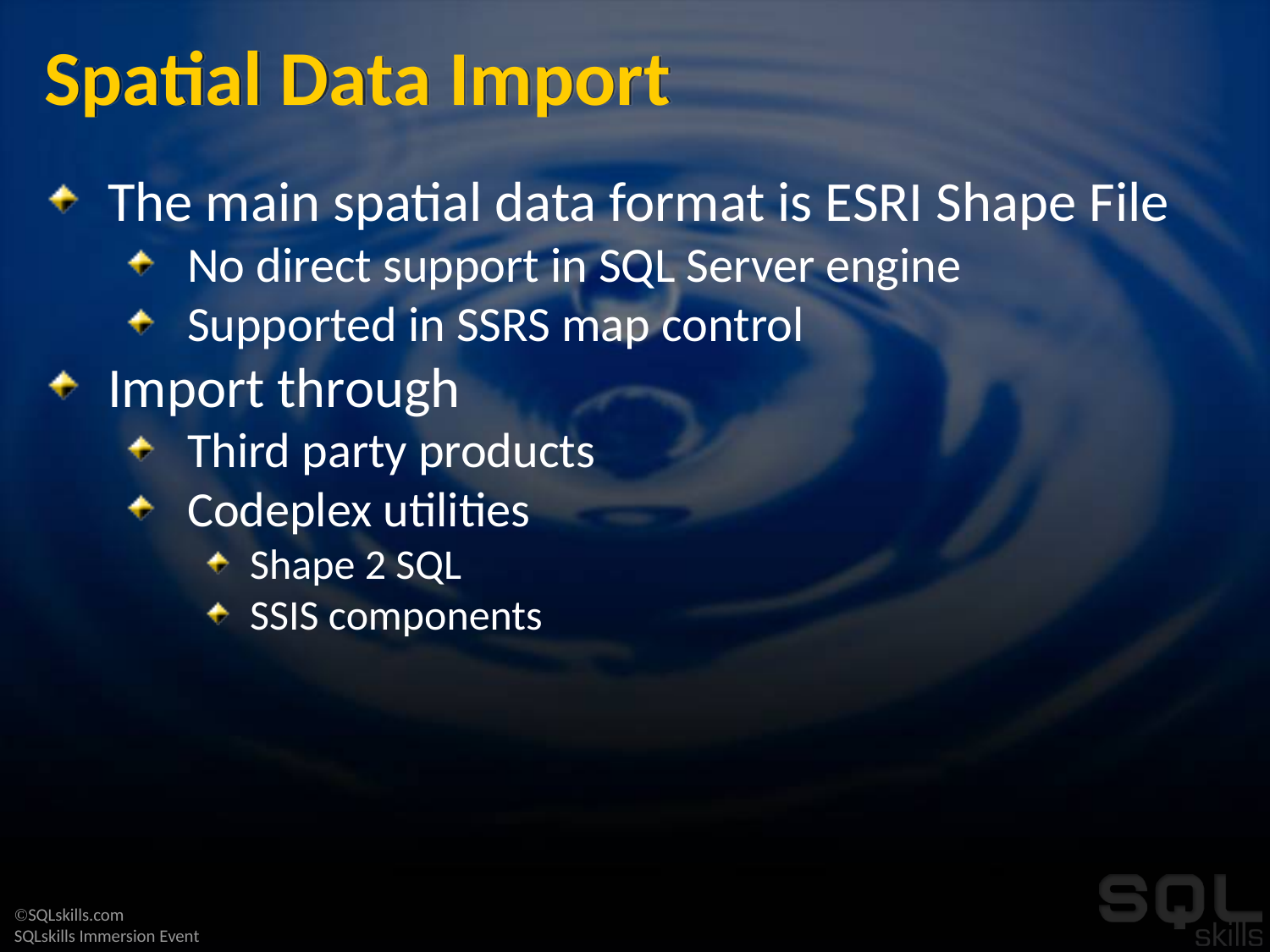

# Spatial Data Import
The main spatial data format is ESRI Shape File
No direct support in SQL Server engine
Supported in SSRS map control
Import through
Third party products
Codeplex utilities
Shape 2 SQL
SSIS components